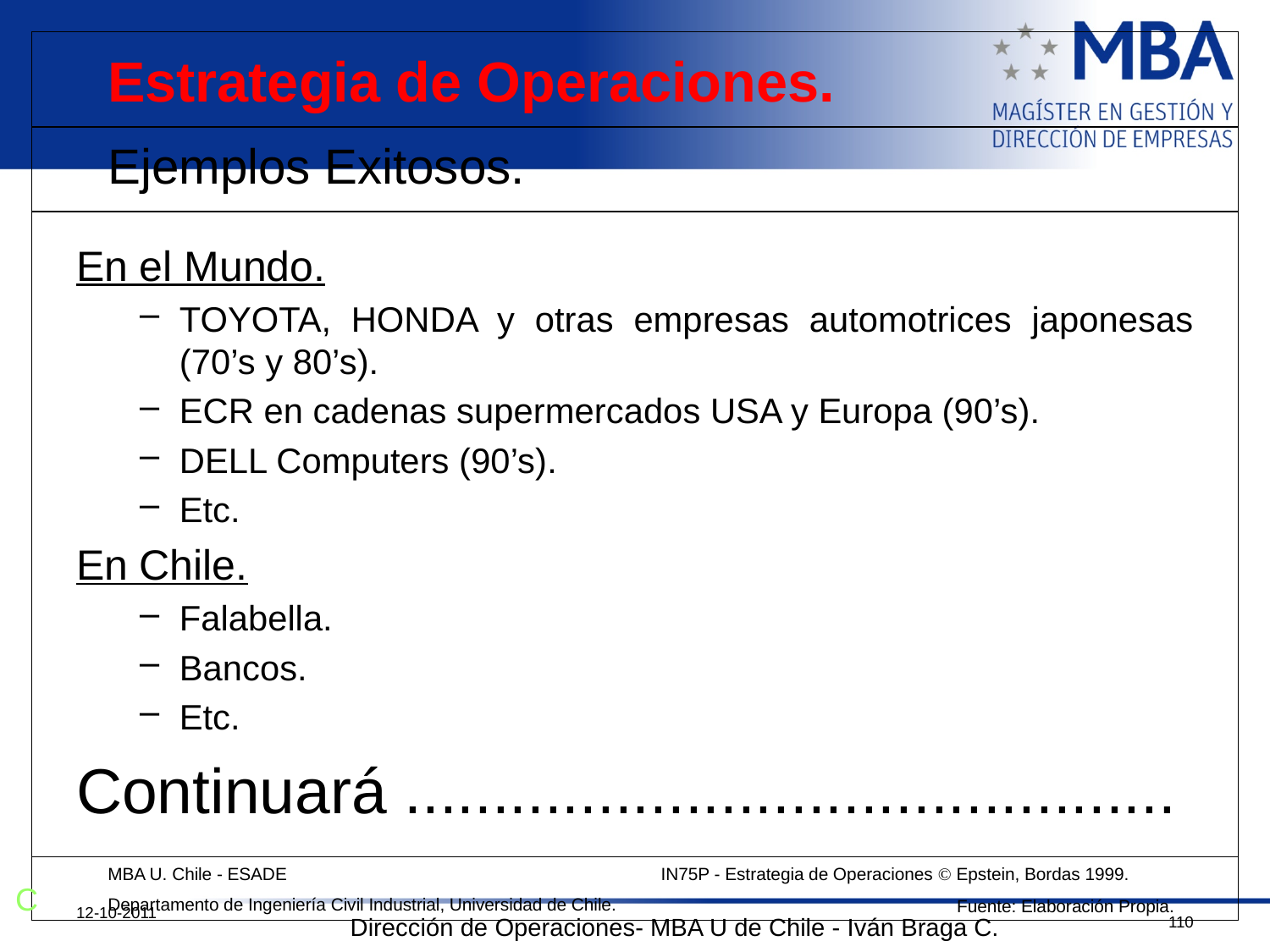

Estrategia de Operaciones.

# Ejemplos Exitosos.
En el Mundo.
TOYOTA, HONDA y otras empresas automotrices japonesas (70’s y 80’s).
ECR en cadenas supermercados USA y Europa (90’s).
DELL Computers (90’s).
Etc.
En Chile.
Falabella.
Bancos.
Etc.
Continuará ............................................

MBA U. Chile - ESADE
Departamento de Ingeniería Civil Industrial, Universidad de Chile.
IN75P - Estrategia de Operaciones © Epstein, Bordas 1999.
C
Fuente: Elaboración Propia.
12-10-2011

110